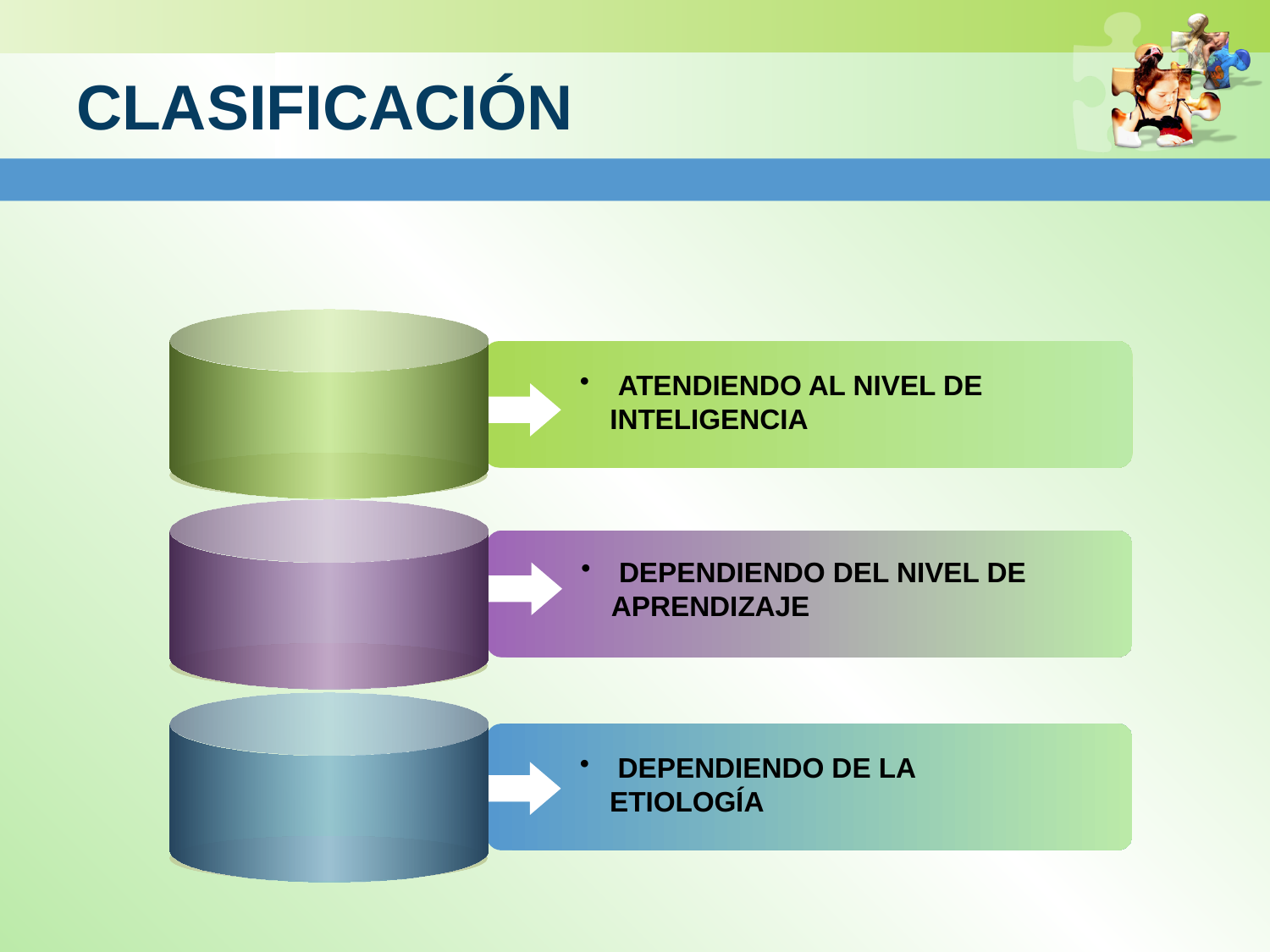

# CLASIFICACIÓN

 ATENDIENDO AL NIVEL DE INTELIGENCIA

 DEPENDIENDO DEL NIVEL DE APRENDIZAJE

 DEPENDIENDO DE LA ETIOLOGÍA